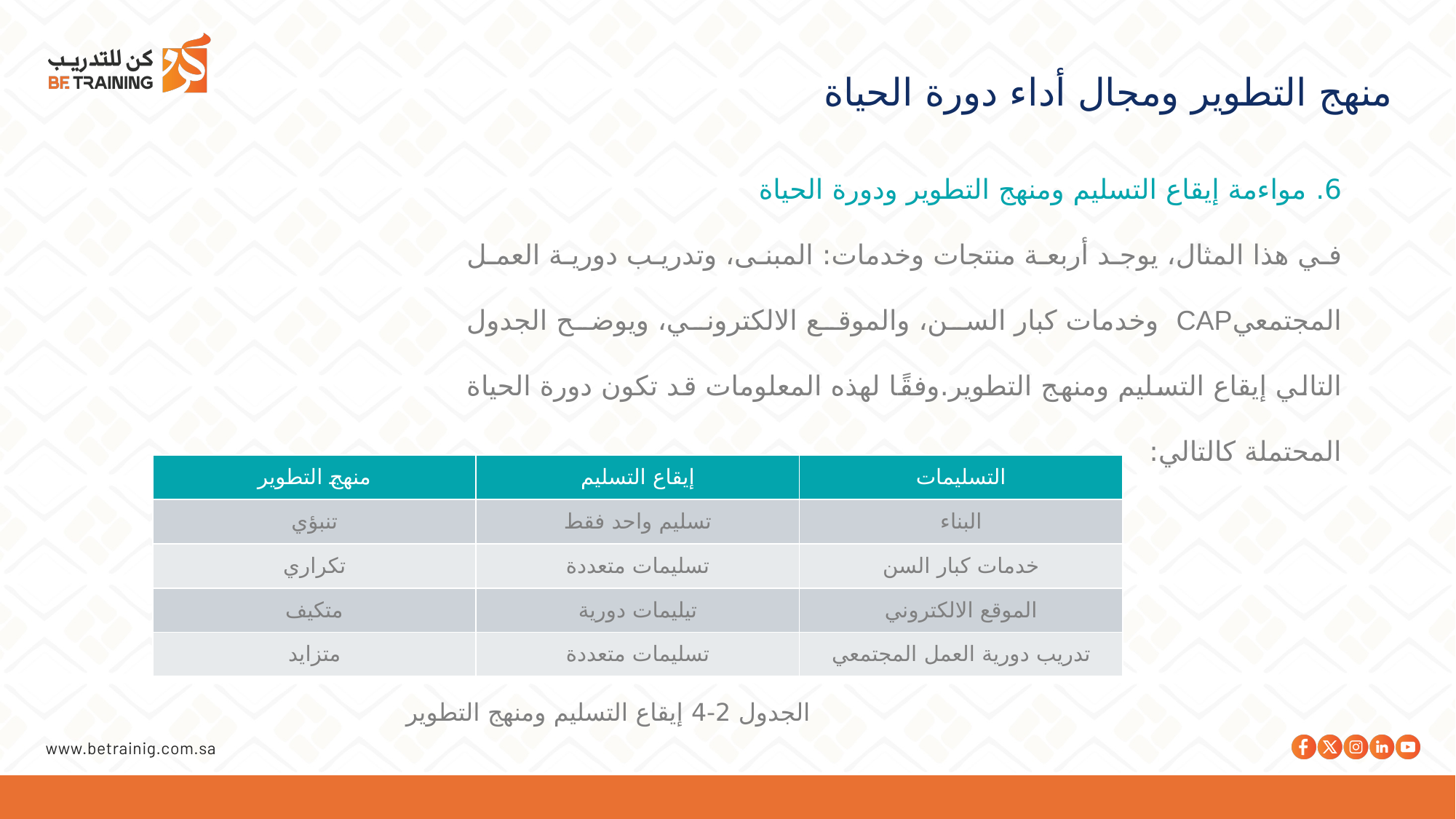

منهج التطوير ومجال أداء دورة الحياة
6. مواءمة إيقاع التسليم ومنهج التطوير ودورة الحياة
في هذا المثال، يوجد أربعة منتجات وخدمات: المبنى، وتدريب دورية العمل المجتمعيCAP  وخدمات كبار السن، والموقع الالكتروني، ويوضح الجدول التالي إيقاع التسليم ومنهج التطوير.وفقًا لهذه المعلومات قد تكون دورة الحياة المحتملة كالتالي:
| منهج التطوير | إيقاع التسليم | التسليمات |
| --- | --- | --- |
| تنبؤي | تسليم واحد فقط | البناء |
| تكراري | تسليمات متعددة | خدمات كبار السن |
| متكيف | تيليمات دورية | الموقع الالكتروني |
| متزايد | تسليمات متعددة | تدريب دورية العمل المجتمعي |
الجدول 2-4 إيقاع التسليم ومنهج التطوير